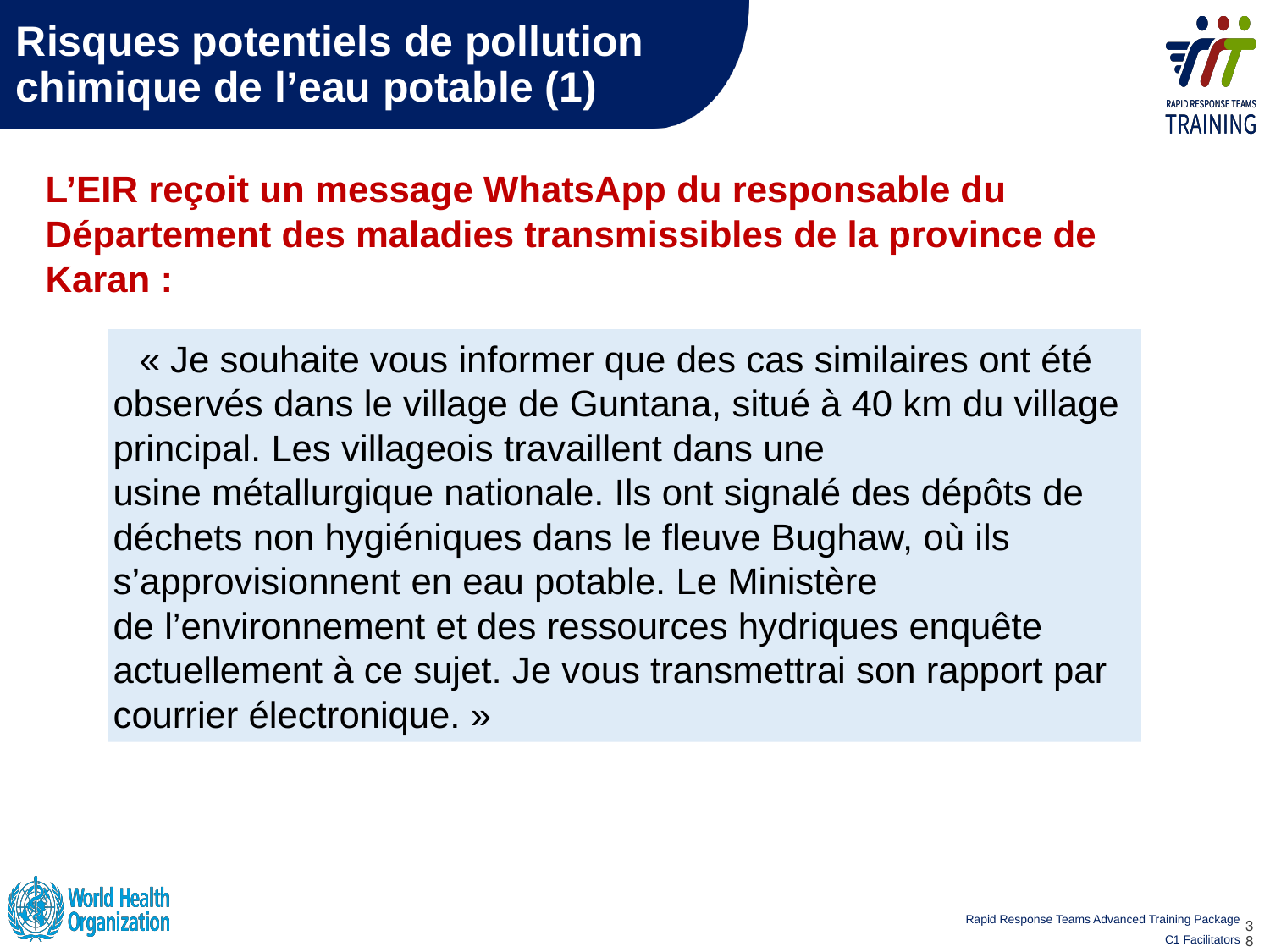

# Risques potentiels de pollution chimique de l’eau potable (1)
L’EIR reçoit un message WhatsApp du responsable du Département des maladies transmissibles de la province de Karan :
« Je souhaite vous informer que des cas similaires ont été observés dans le village de Guntana, situé à 40 km du village principal. Les villageois travaillent dans une usine métallurgique nationale. Ils ont signalé des dépôts de déchets non hygiéniques dans le fleuve Bughaw, où ils s’approvisionnent en eau potable. Le Ministère de l’environnement et des ressources hydriques enquête actuellement à ce sujet. Je vous transmettrai son rapport par courrier électronique. »